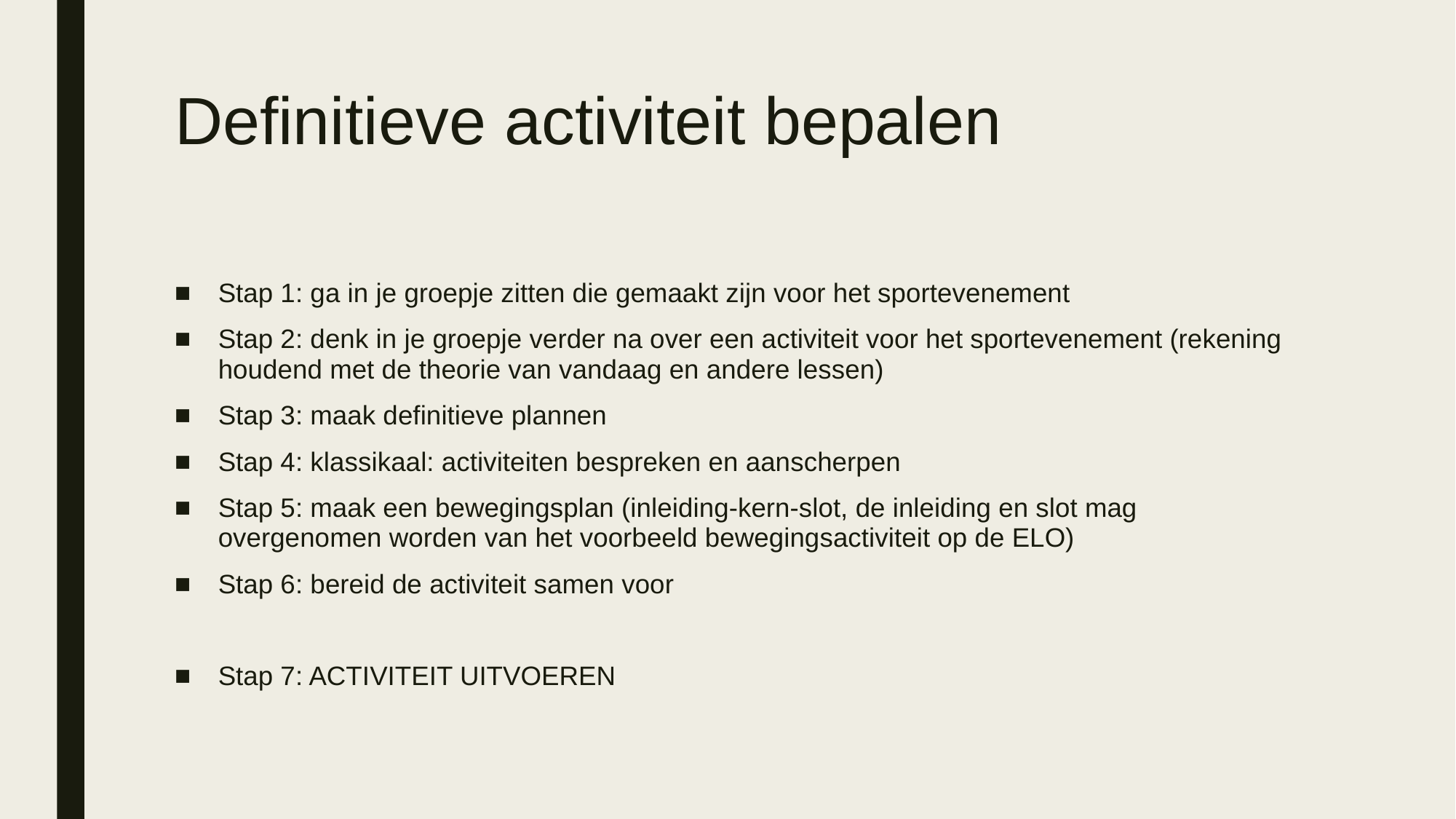

# Definitieve activiteit bepalen
Stap 1: ga in je groepje zitten die gemaakt zijn voor het sportevenement
Stap 2: denk in je groepje verder na over een activiteit voor het sportevenement (rekening houdend met de theorie van vandaag en andere lessen)
Stap 3: maak definitieve plannen
Stap 4: klassikaal: activiteiten bespreken en aanscherpen
Stap 5: maak een bewegingsplan (inleiding-kern-slot, de inleiding en slot mag overgenomen worden van het voorbeeld bewegingsactiviteit op de ELO)
Stap 6: bereid de activiteit samen voor

Stap 7: ACTIVITEIT UITVOEREN